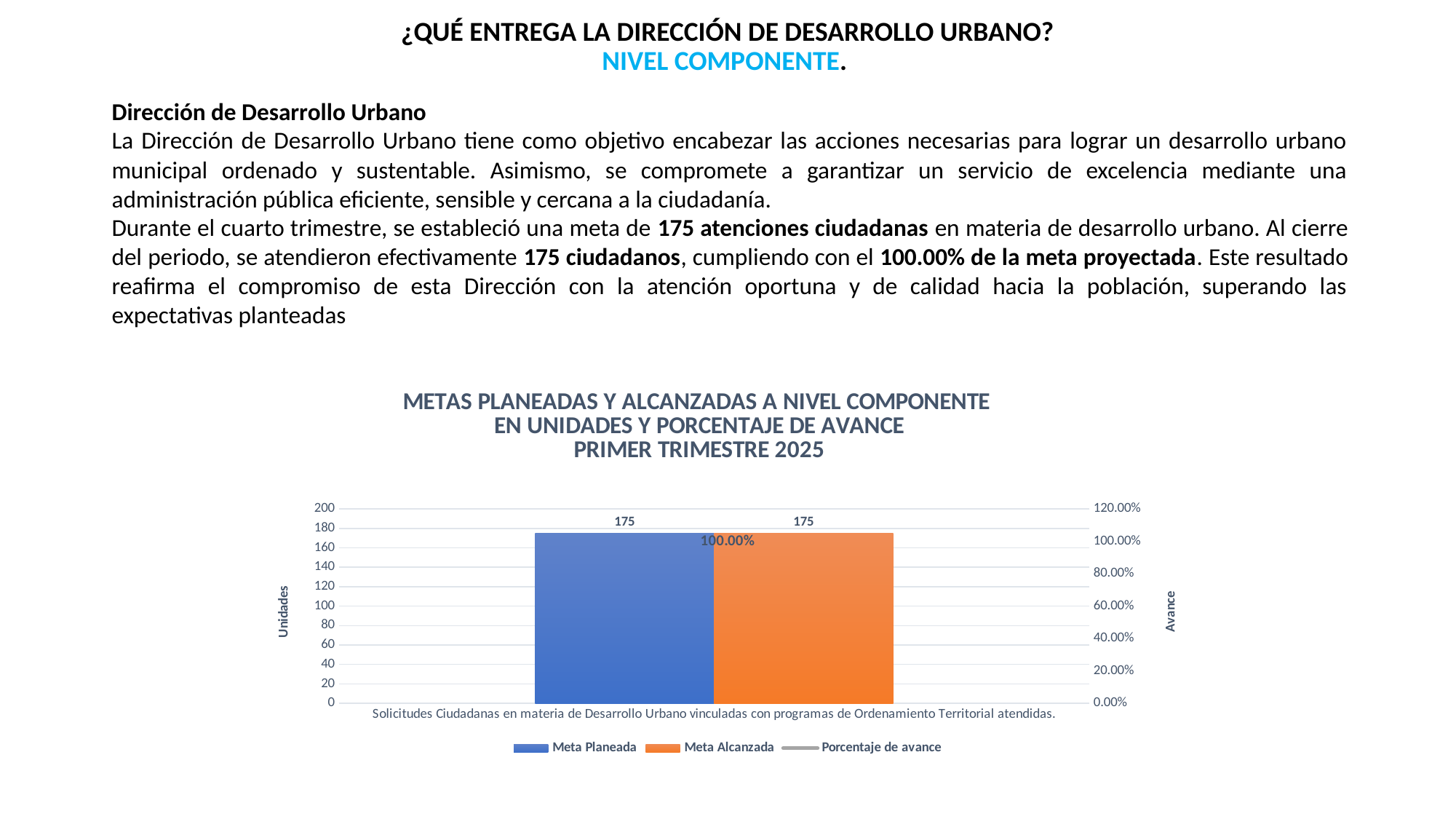

¿QUÉ ENTREGA LA DIRECCIÓN DE DESARROLLO URBANO? NIVEL COMPONENTE.
Dirección de Desarrollo Urbano
La Dirección de Desarrollo Urbano tiene como objetivo encabezar las acciones necesarias para lograr un desarrollo urbano municipal ordenado y sustentable. Asimismo, se compromete a garantizar un servicio de excelencia mediante una administración pública eficiente, sensible y cercana a la ciudadanía.
Durante el cuarto trimestre, se estableció una meta de 175 atenciones ciudadanas en materia de desarrollo urbano. Al cierre del periodo, se atendieron efectivamente 175 ciudadanos, cumpliendo con el 100.00% de la meta proyectada. Este resultado reafirma el compromiso de esta Dirección con la atención oportuna y de calidad hacia la población, superando las expectativas planteadas

### Chart: METAS PLANEADAS Y ALCANZADAS A NIVEL COMPONENTE
EN UNIDADES Y PORCENTAJE DE AVANCE
PRIMER TRIMESTRE 2025

| Category | Meta Planeada | Meta Alcanzada |  |
|---|---|---|---|
| Solicitudes Ciudadanas en materia de Desarrollo Urbano vinculadas con programas de Ordenamiento Territorial atendidas. | 175.0 | 175.0 | 1.0 |